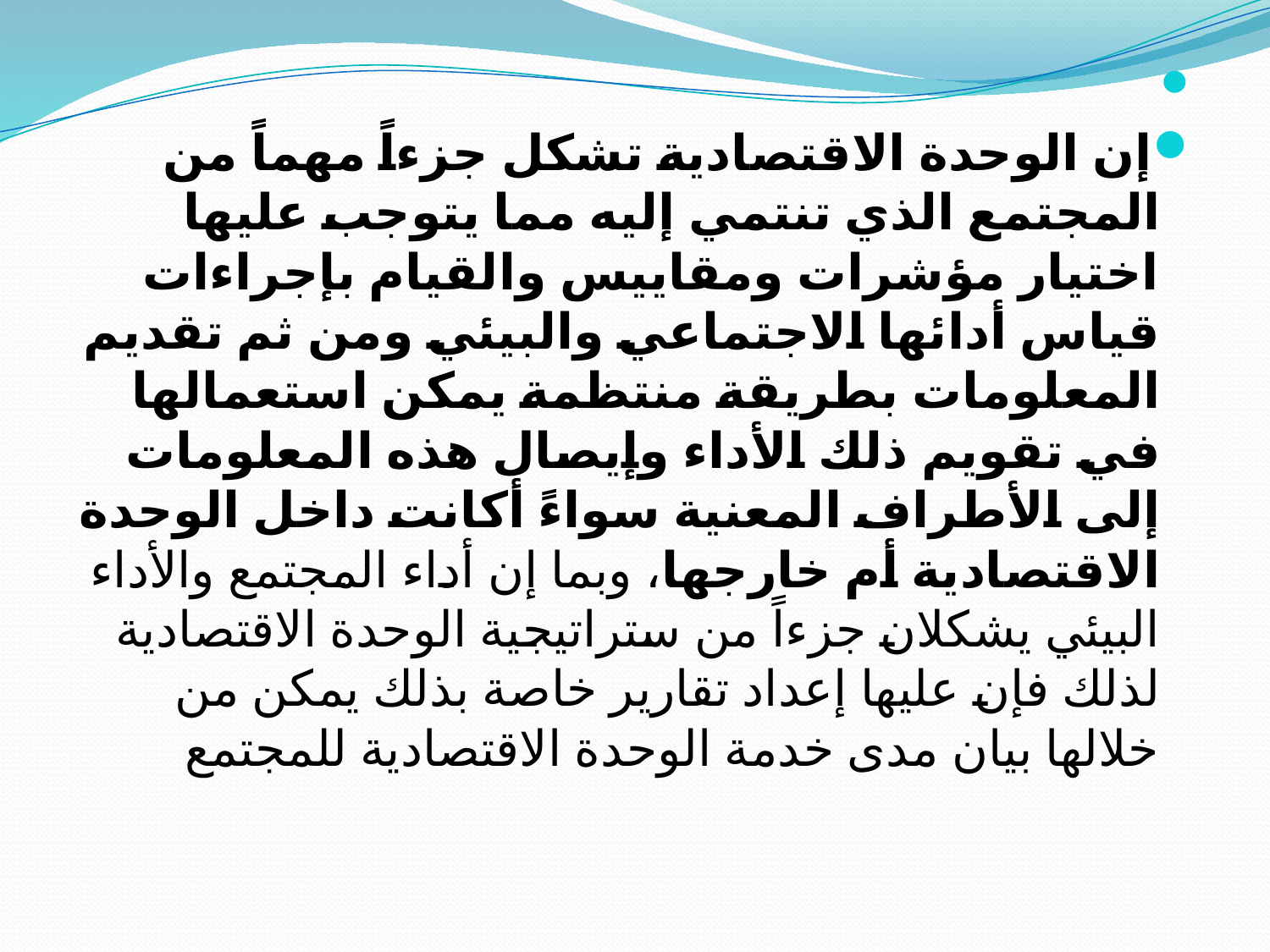

#

إن الوحدة الاقتصادية تشكل جزءاً مهماً من المجتمع الذي تنتمي إليه مما يتوجب عليها اختيار مؤشرات ومقاييس والقيام بإجراءات قياس أدائها الاجتماعي والبيئي ومن ثم تقديم المعلومات بطريقة منتظمة يمكن استعمالها في تقويم ذلك الأداء وإيصال هذه المعلومات إلى الأطراف المعنية سواءً أكانت داخل الوحدة الاقتصادية أم خارجها، وبما إن أداء المجتمع والأداء البيئي يشكلان جزءاً من ستراتيجية الوحدة الاقتصادية لذلك فإن عليها إعداد تقارير خاصة بذلك يمكن من خلالها بيان مدى خدمة الوحدة الاقتصادية للمجتمع